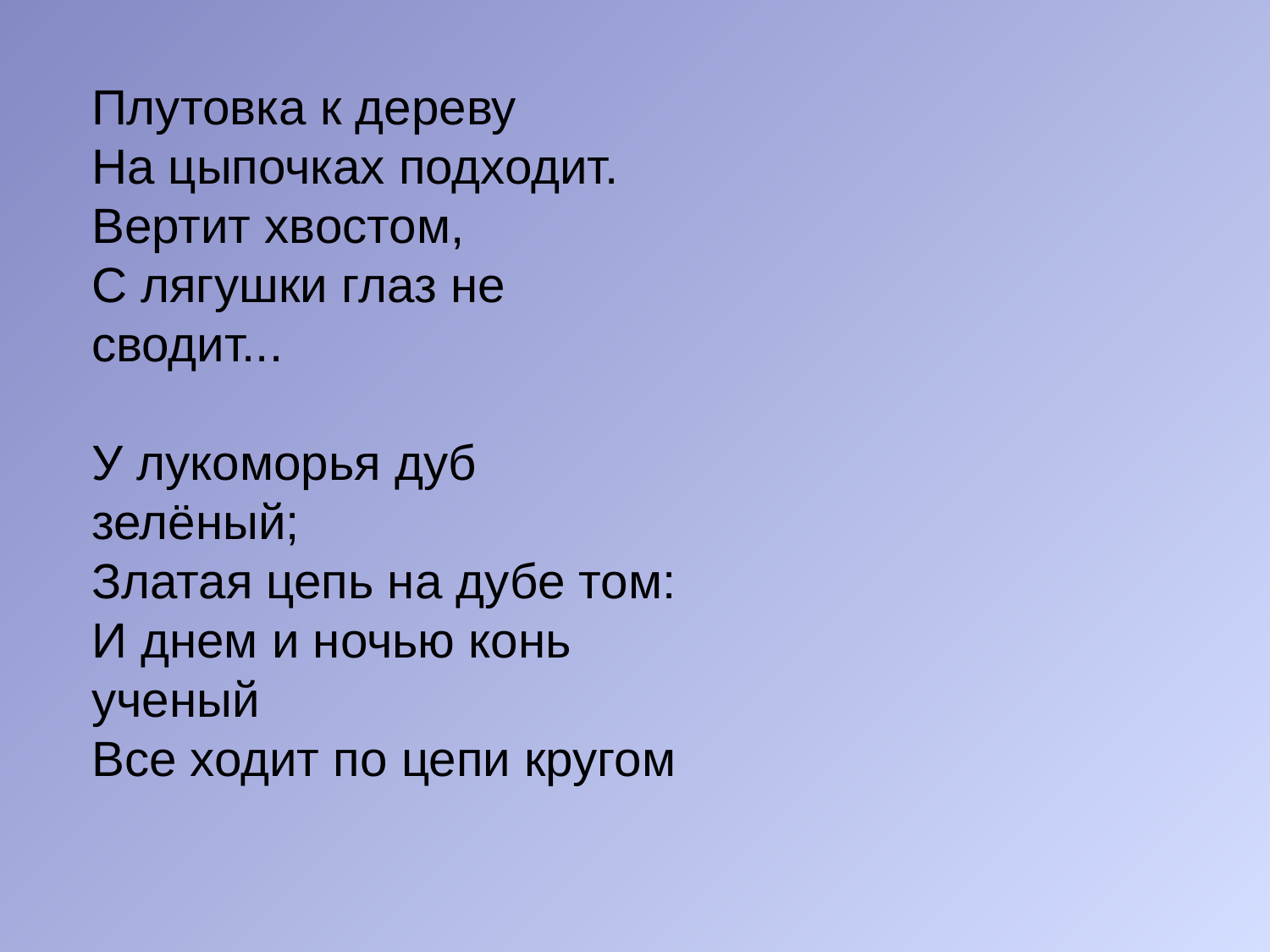

Плутовка к дереву 
На цыпочках подходит. 
Вертит хвостом, 
С лягушки глаз не сводит...
У лукоморья дуб зелёный; 
Златая цепь на дубе том: 
И днем и ночью конь ученый 
Все ходит по цепи кругом